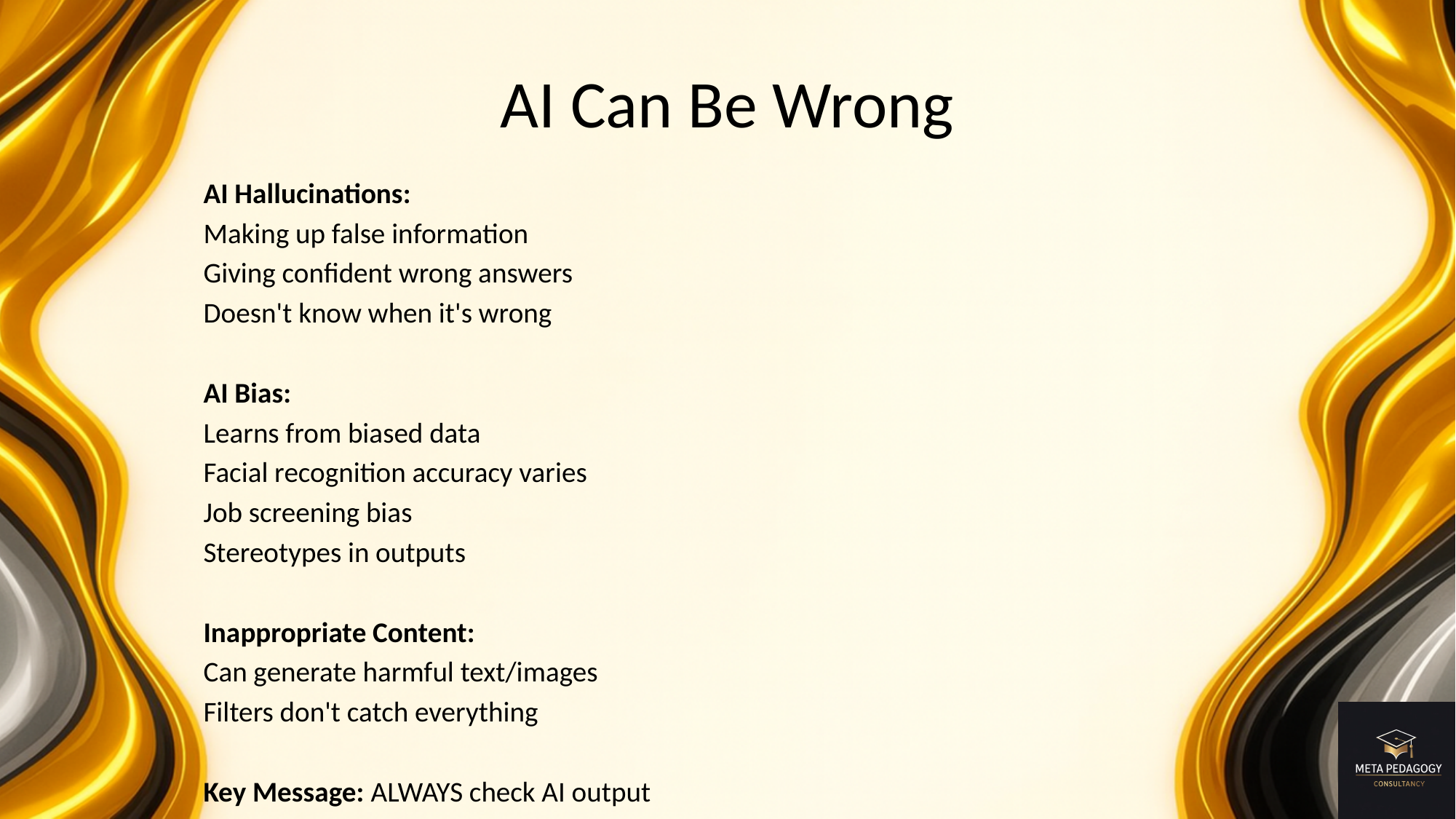

# AI Can Be Wrong
AI Hallucinations:
Making up false information
Giving confident wrong answers
Doesn't know when it's wrong

AI Bias:
Learns from biased data
Facial recognition accuracy varies
Job screening bias
Stereotypes in outputs

Inappropriate Content:
Can generate harmful text/images
Filters don't catch everything

Key Message: ALWAYS check AI output